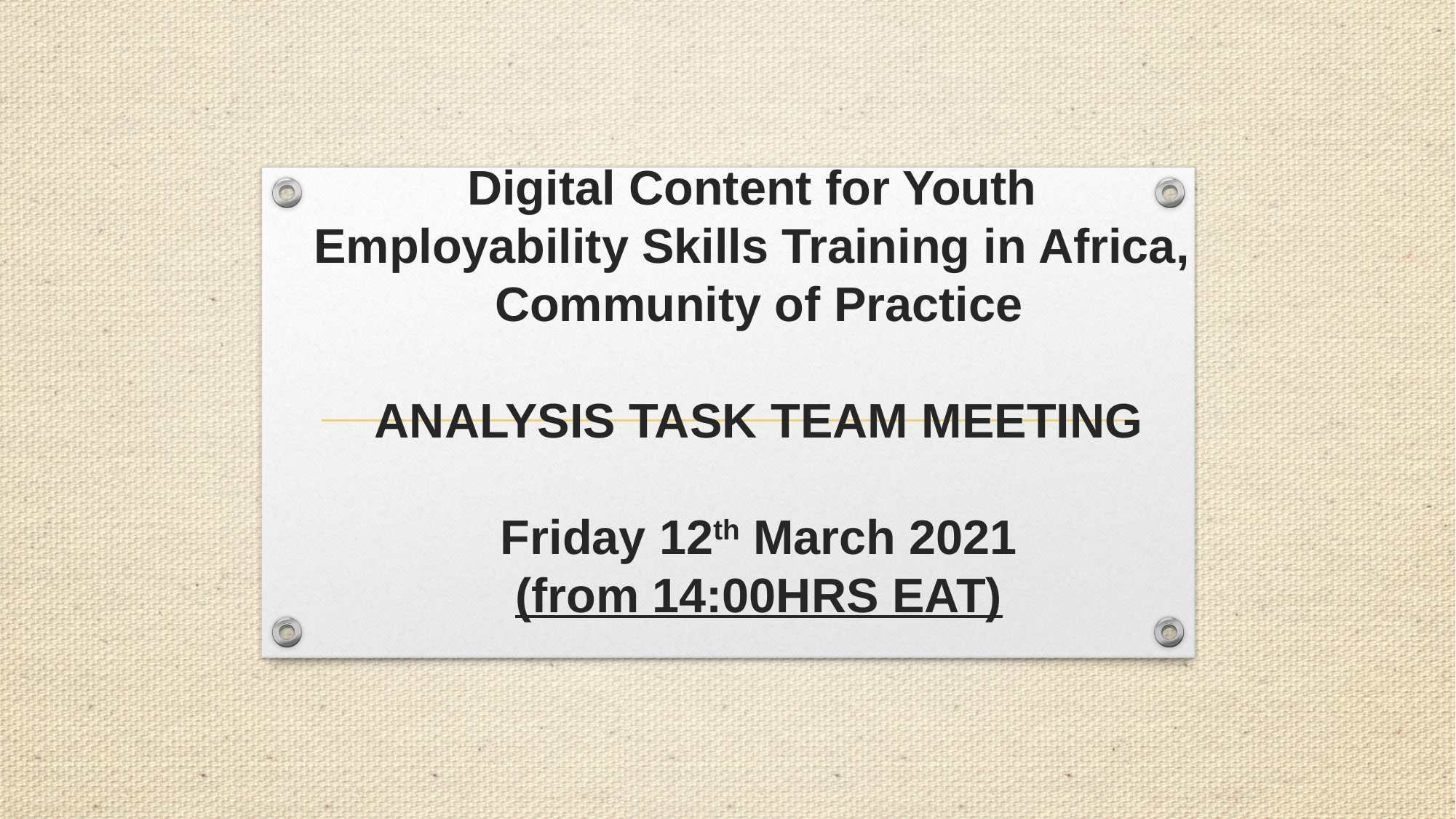

# Digital Content for Youth Employability Skills Training in Africa, Community of Practice ANALYSIS TASK TEAM MEETING Friday 12th March 2021 (from 14:00HRS EAT)